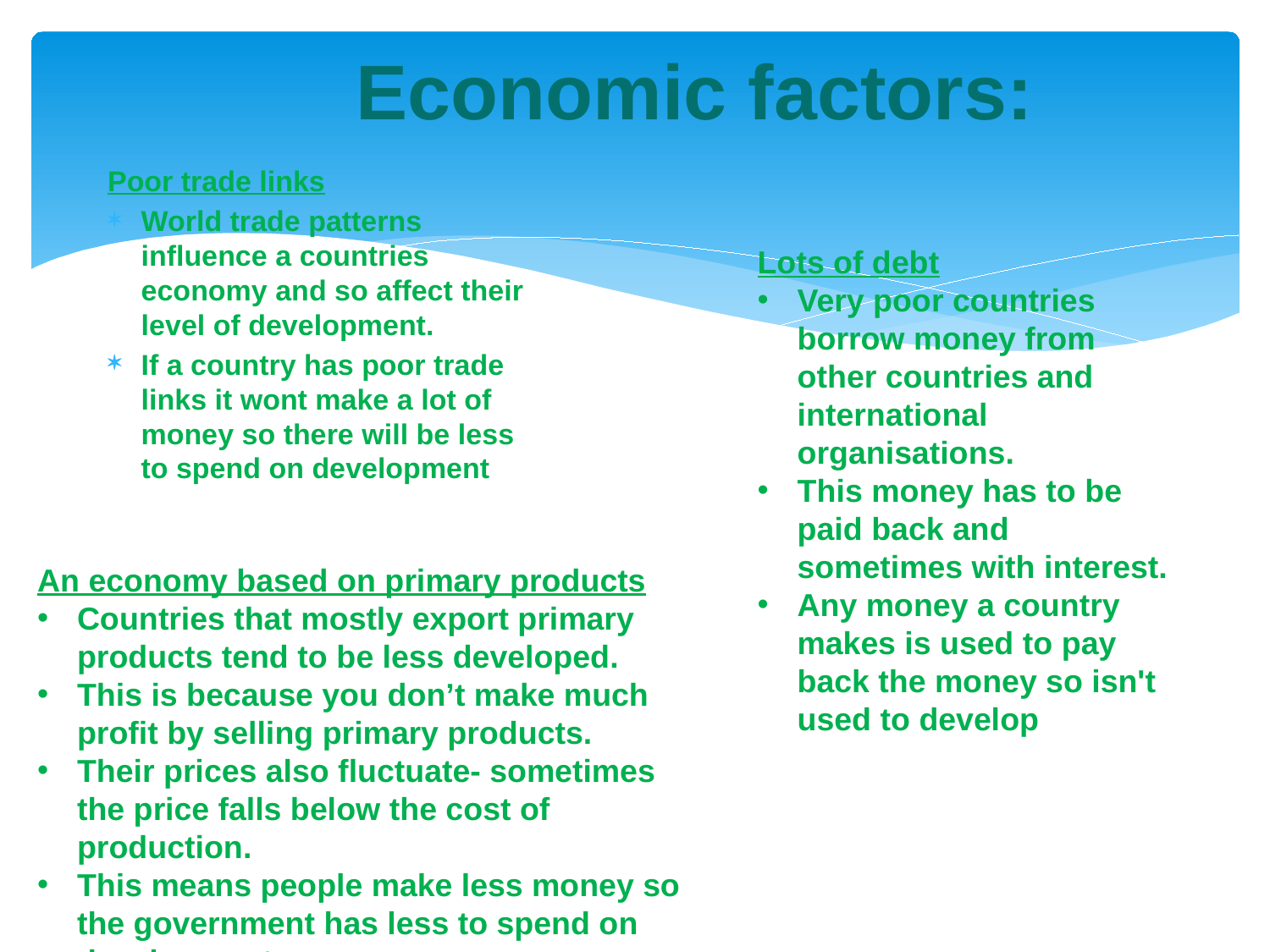

# Economic factors:
Poor trade links
World trade patterns influence a countries economy and so affect their level of development.
If a country has poor trade links it wont make a lot of money so there will be less to spend on development
Lots of debt
Very poor countries borrow money from other countries and international organisations.
This money has to be paid back and sometimes with interest.
Any money a country makes is used to pay back the money so isn't used to develop
An economy based on primary products
Countries that mostly export primary products tend to be less developed.
This is because you don’t make much profit by selling primary products.
Their prices also fluctuate- sometimes the price falls below the cost of production.
This means people make less money so the government has less to spend on development